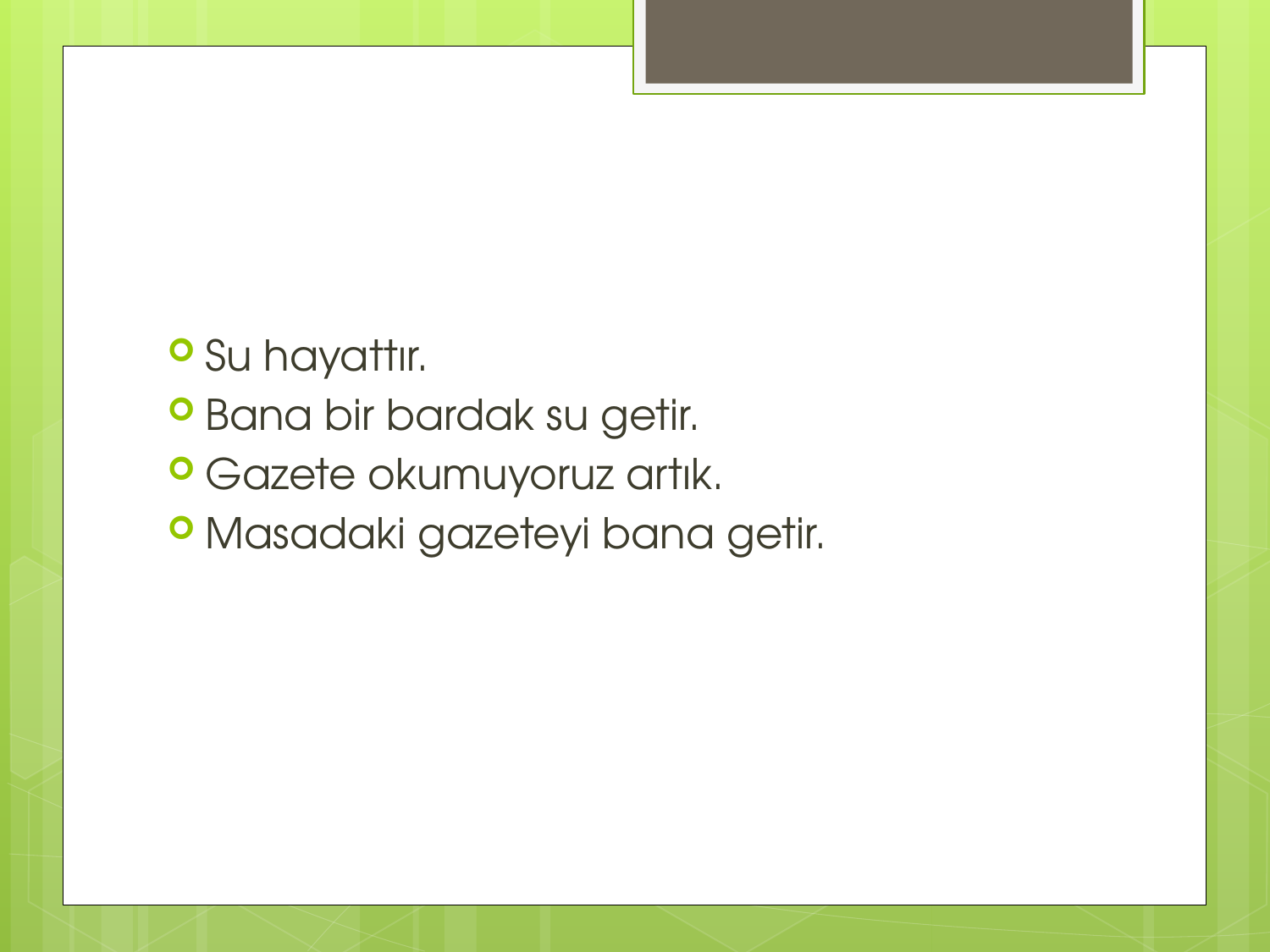

#
Su hayattır.
Bana bir bardak su getir.
Gazete okumuyoruz artık.
Masadaki gazeteyi bana getir.